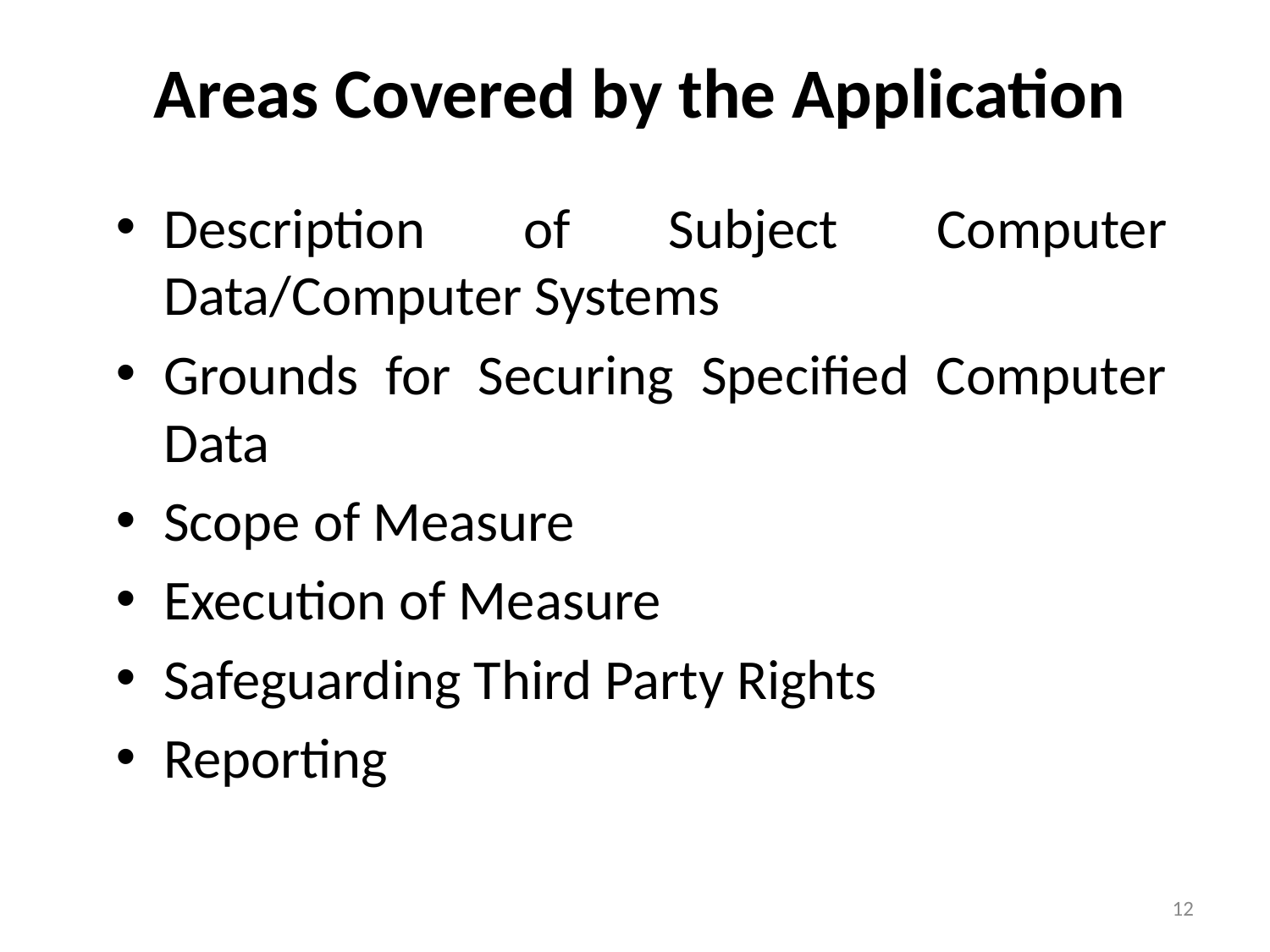

Areas Covered by the Application
Description of Subject Computer Data/Computer Systems
Grounds for Securing Specified Computer Data
Scope of Measure
Execution of Measure
Safeguarding Third Party Rights
Reporting
12